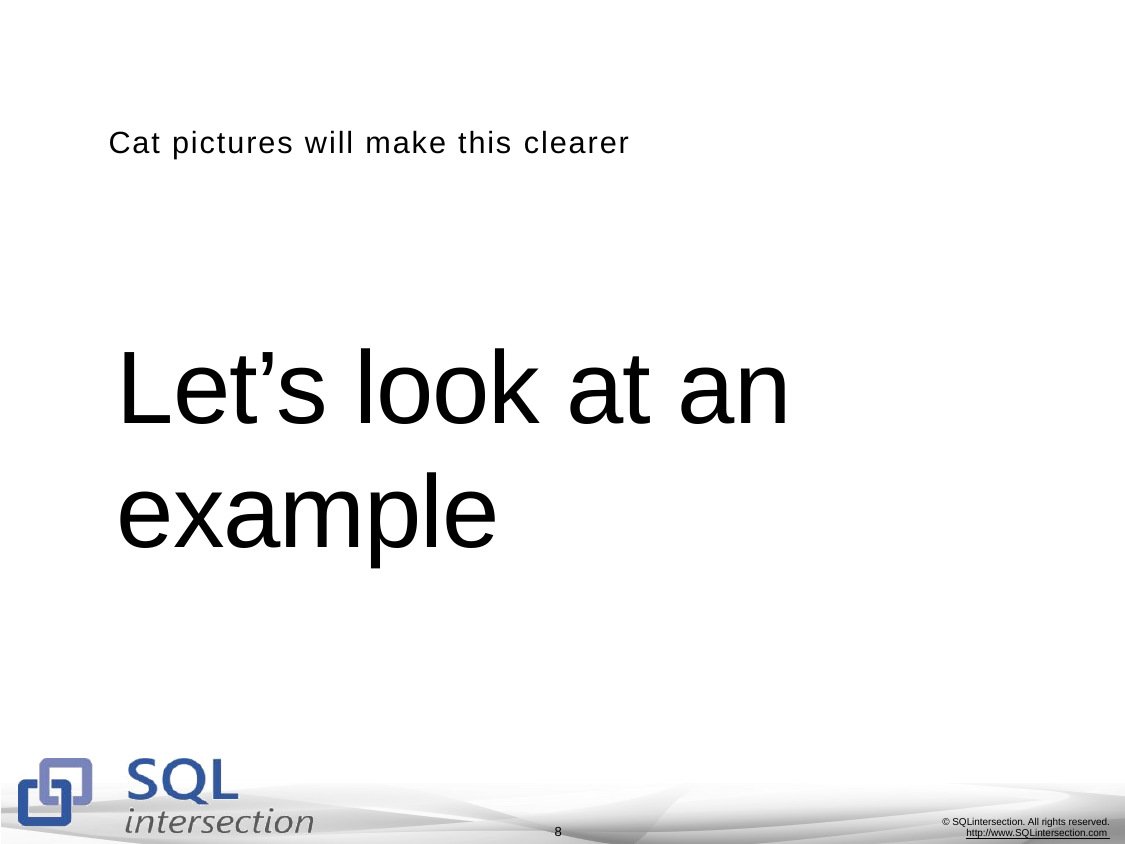

Cat pictures will make this clearer
# Let’s look at an example